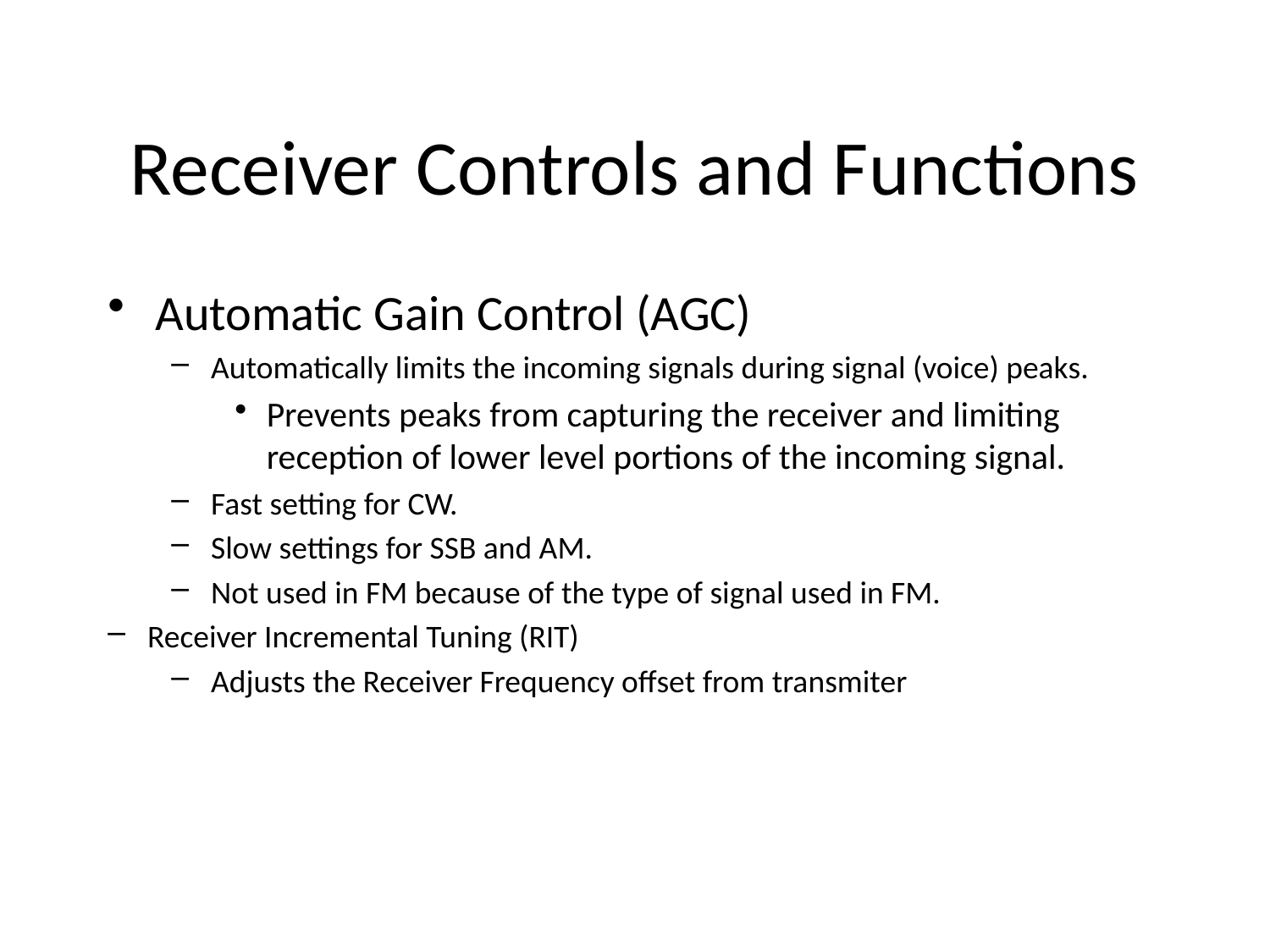

Receiver Controls and Functions
Automatic Gain Control (AGC)
Automatically limits the incoming signals during signal (voice) peaks.
Prevents peaks from capturing the receiver and limiting reception of lower level portions of the incoming signal.
Fast setting for CW.
Slow settings for SSB and AM.
Not used in FM because of the type of signal used in FM.
Receiver Incremental Tuning (RIT)
Adjusts the Receiver Frequency offset from transmiter